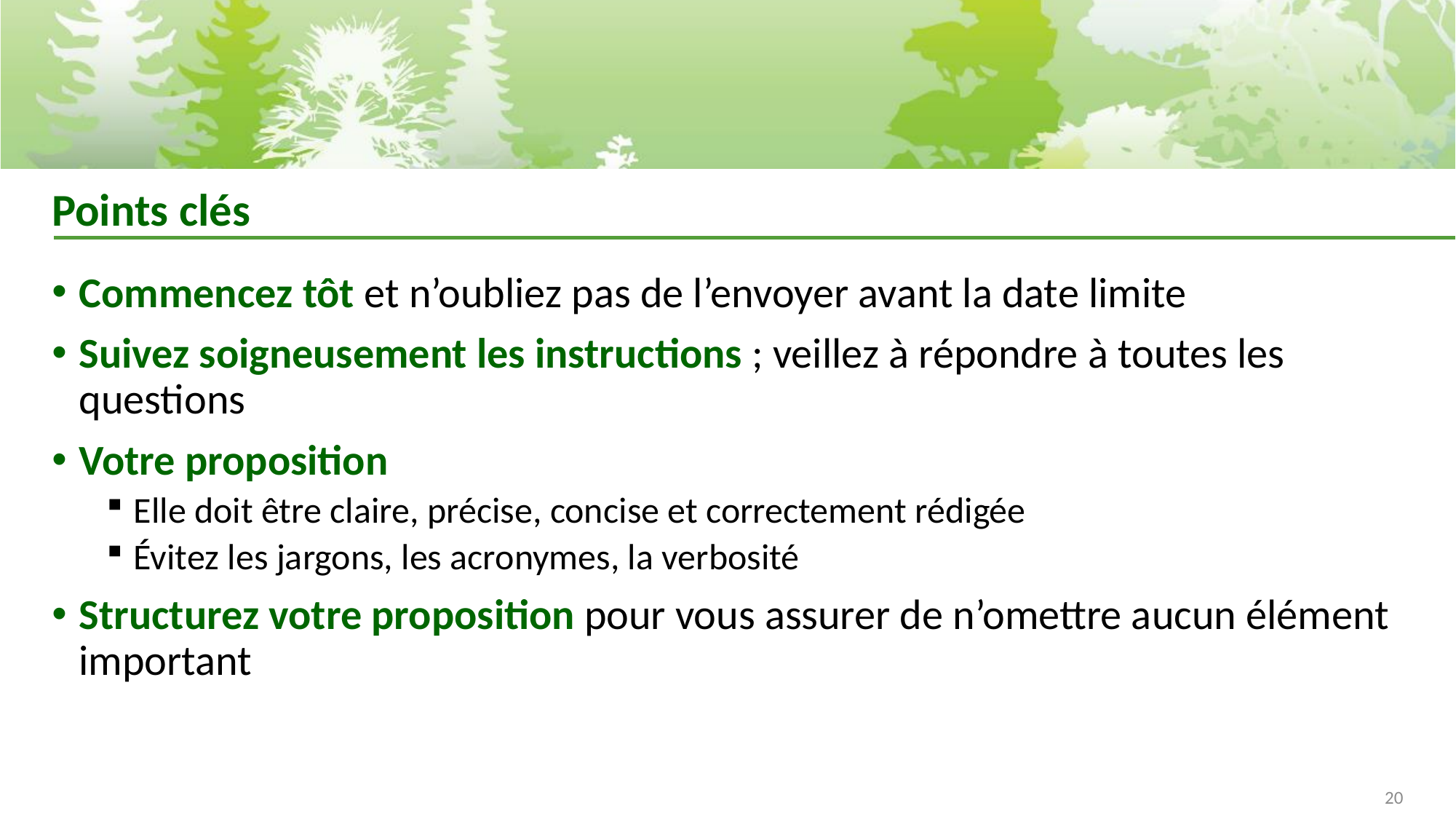

# Points clés
Commencez tôt et n’oubliez pas de l’envoyer avant la date limite
Suivez soigneusement les instructions ; veillez à répondre à toutes les questions
Votre proposition
Elle doit être claire, précise, concise et correctement rédigée
Évitez les jargons, les acronymes, la verbosité
Structurez votre proposition pour vous assurer de n’omettre aucun élément important
20